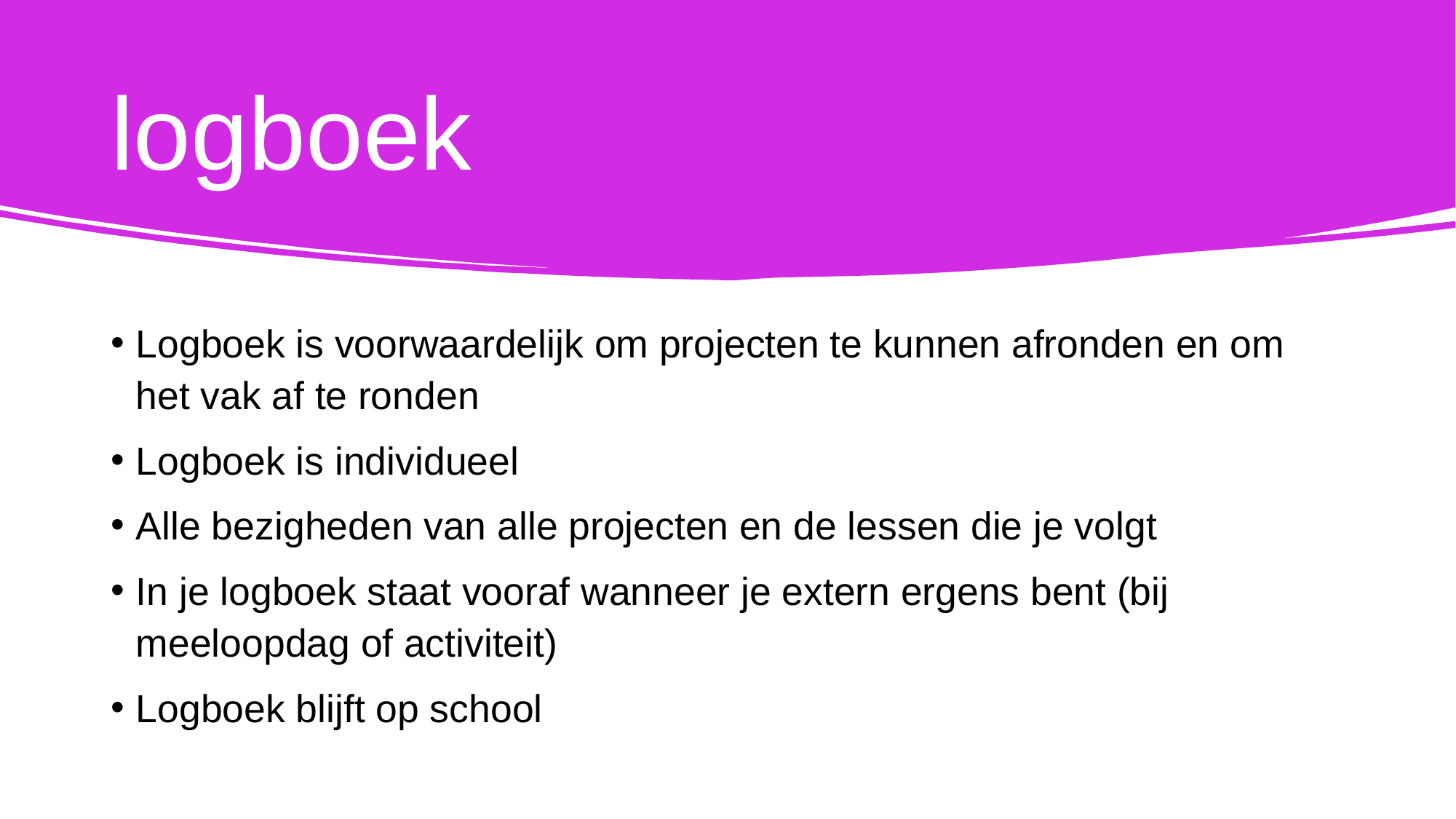

# logboek
Logboek is voorwaardelijk om projecten te kunnen afronden en om het vak af te ronden
Logboek is individueel
Alle bezigheden van alle projecten en de lessen die je volgt
In je logboek staat vooraf wanneer je extern ergens bent (bij meeloopdag of activiteit)
Logboek blijft op school